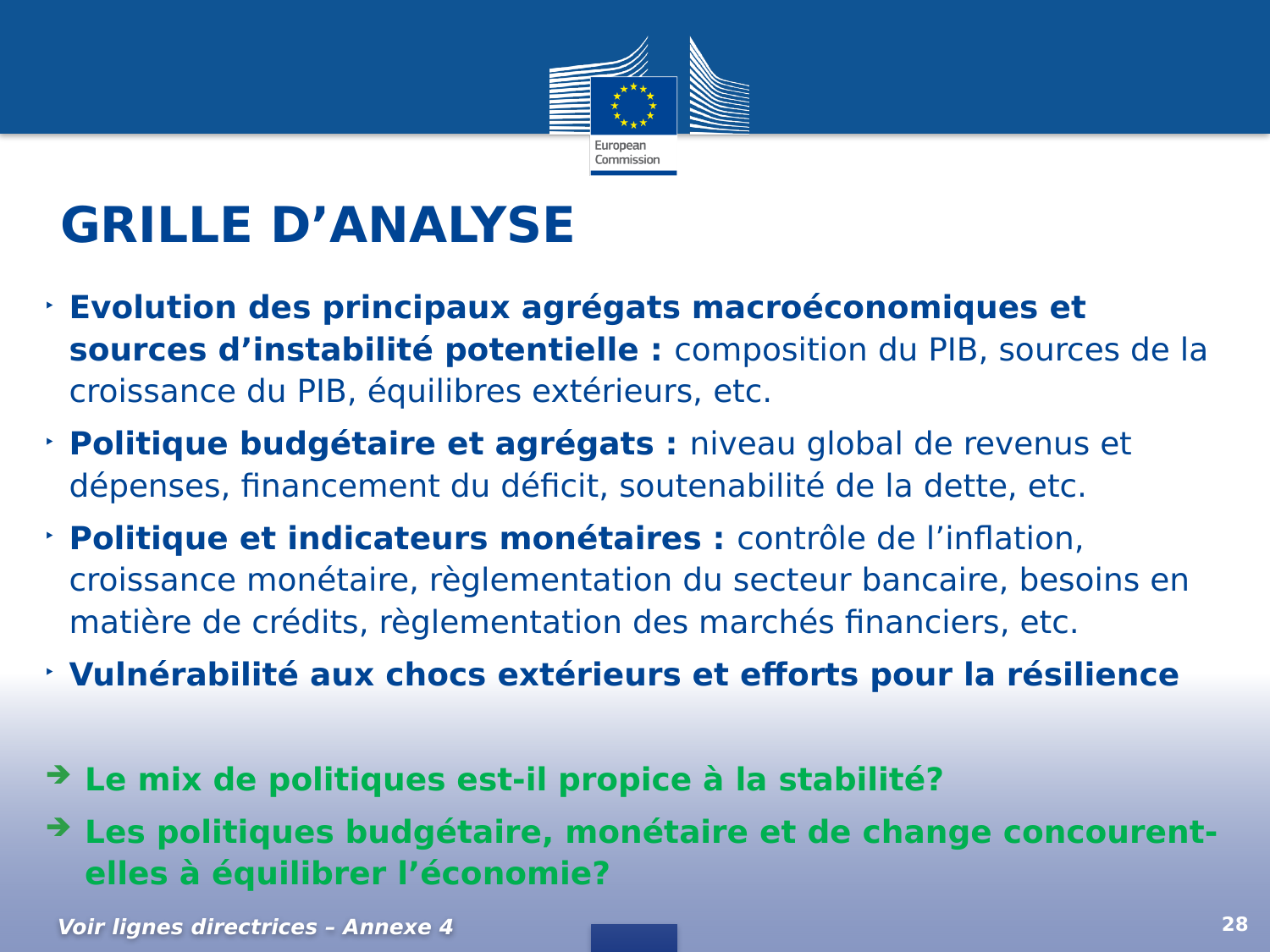

# Grille d’analyse
Evolution des principaux agrégats macroéconomiques et sources d’instabilité potentielle : composition du PIB, sources de la croissance du PIB, équilibres extérieurs, etc.
Politique budgétaire et agrégats : niveau global de revenus et dépenses, financement du déficit, soutenabilité de la dette, etc.
Politique et indicateurs monétaires : contrôle de l’inflation, croissance monétaire, règlementation du secteur bancaire, besoins en matière de crédits, règlementation des marchés financiers, etc.
Vulnérabilité aux chocs extérieurs et efforts pour la résilience

Le mix de politiques est-il propice à la stabilité?
Les politiques budgétaire, monétaire et de change concourent-elles à équilibrer l’économie?

Voir lignes directrices – Annexe 4
28